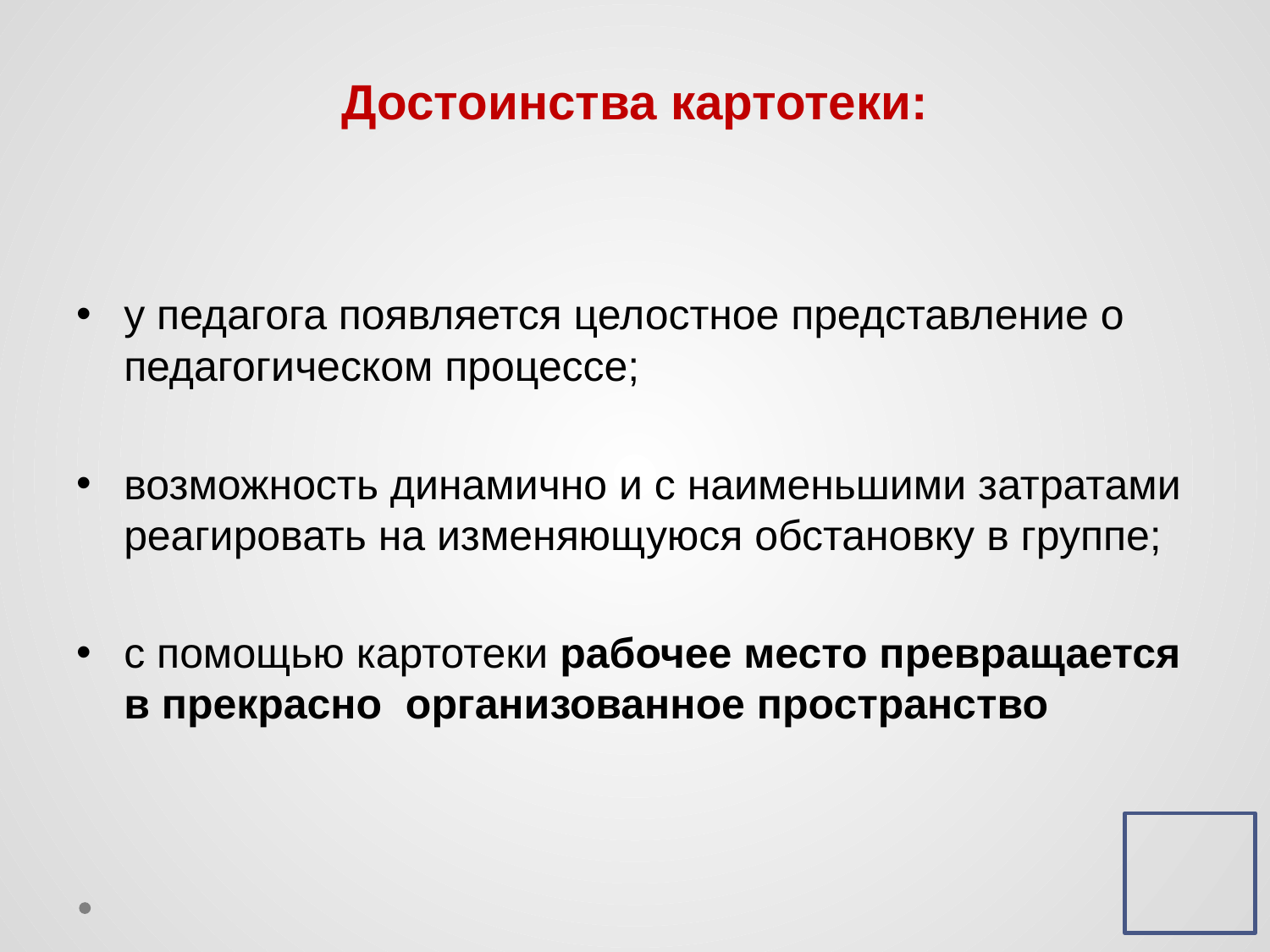

# Достоинства картотеки:

у педагога появляется целостное представление о педагогическом процессе;

возможность динамично и с наименьшими затратами реагировать на изменяющуюся обстановку в группе;

с помощью картотеки рабочее место превращается  в прекрасно  организованное пространство